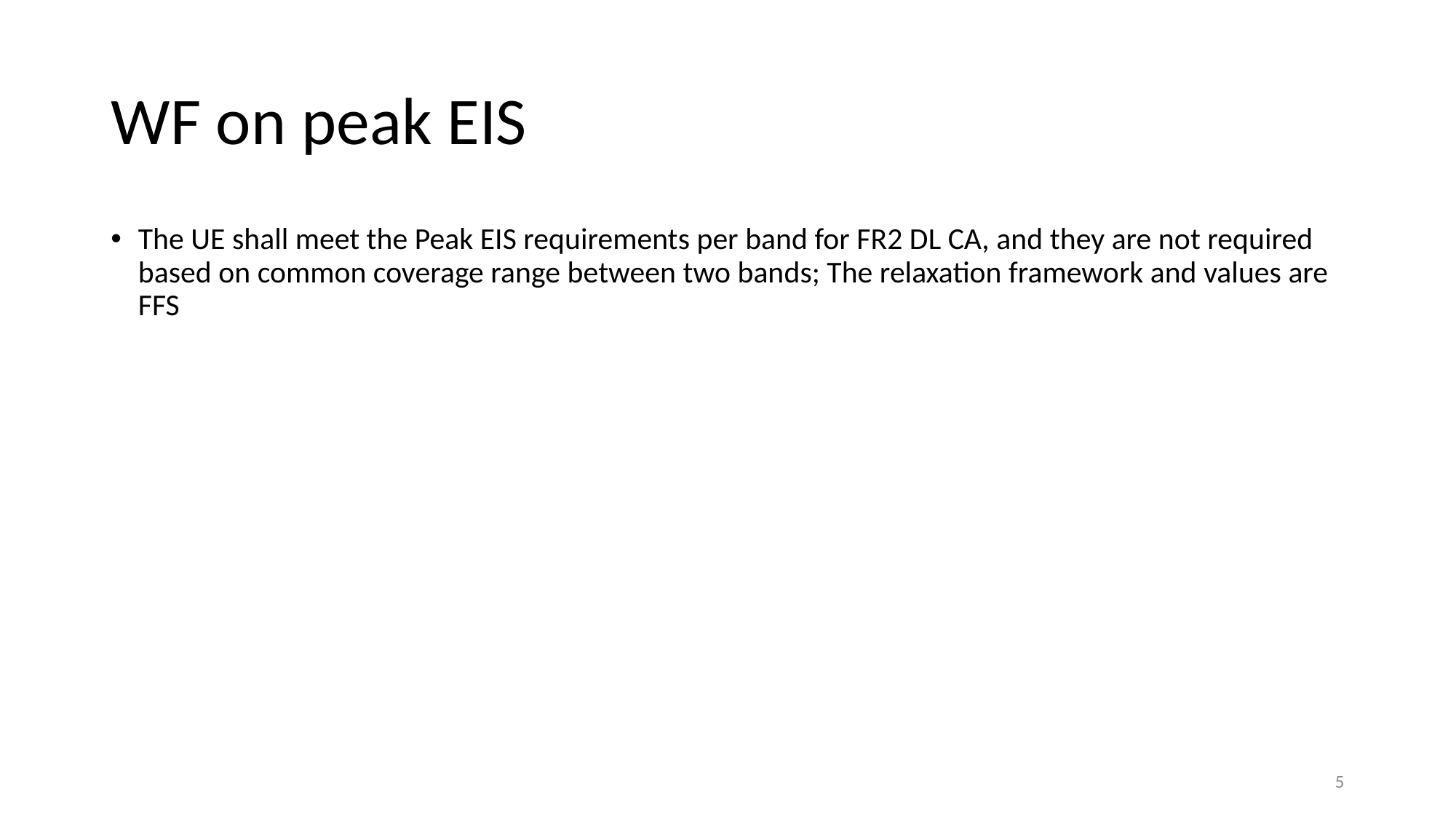

# WF on peak EIS
The UE shall meet the Peak EIS requirements per band for FR2 DL CA, and they are not required based on common coverage range between two bands; The relaxation framework and values are FFS
5